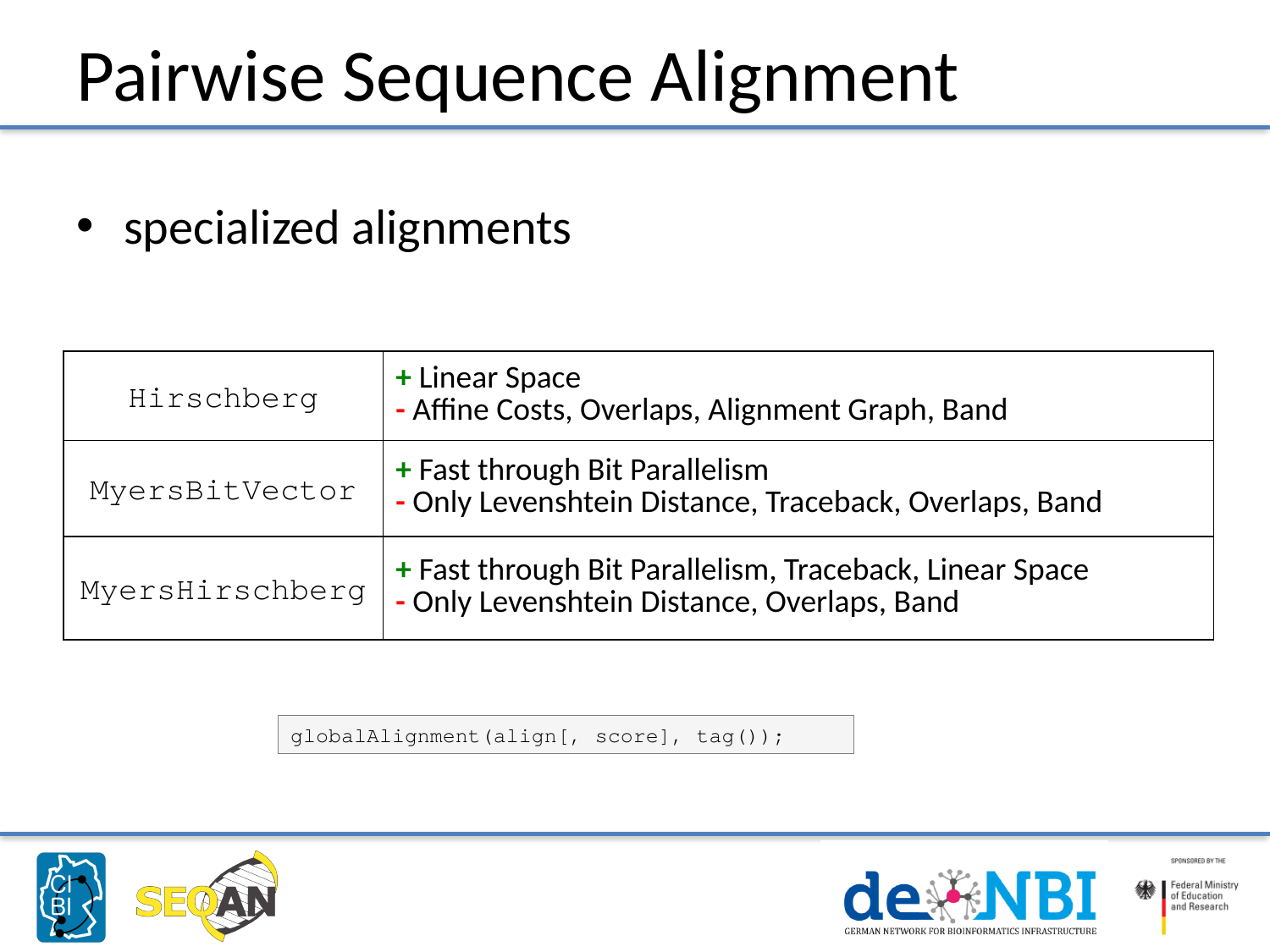

# Pairwise Sequence Alignment
specialized alignments

| Hirschberg | + Linear Space - Affine Costs, Overlaps, Alignment Graph, Band |
| --- | --- |
| MyersBitVector | + Fast through Bit Parallelism - Only Levenshtein Distance, Traceback, Overlaps, Band |
| MyersHirschberg | + Fast through Bit Parallelism, Traceback, Linear Space - Only Levenshtein Distance, Overlaps, Band |
globalAlignment(align[, score], tag());